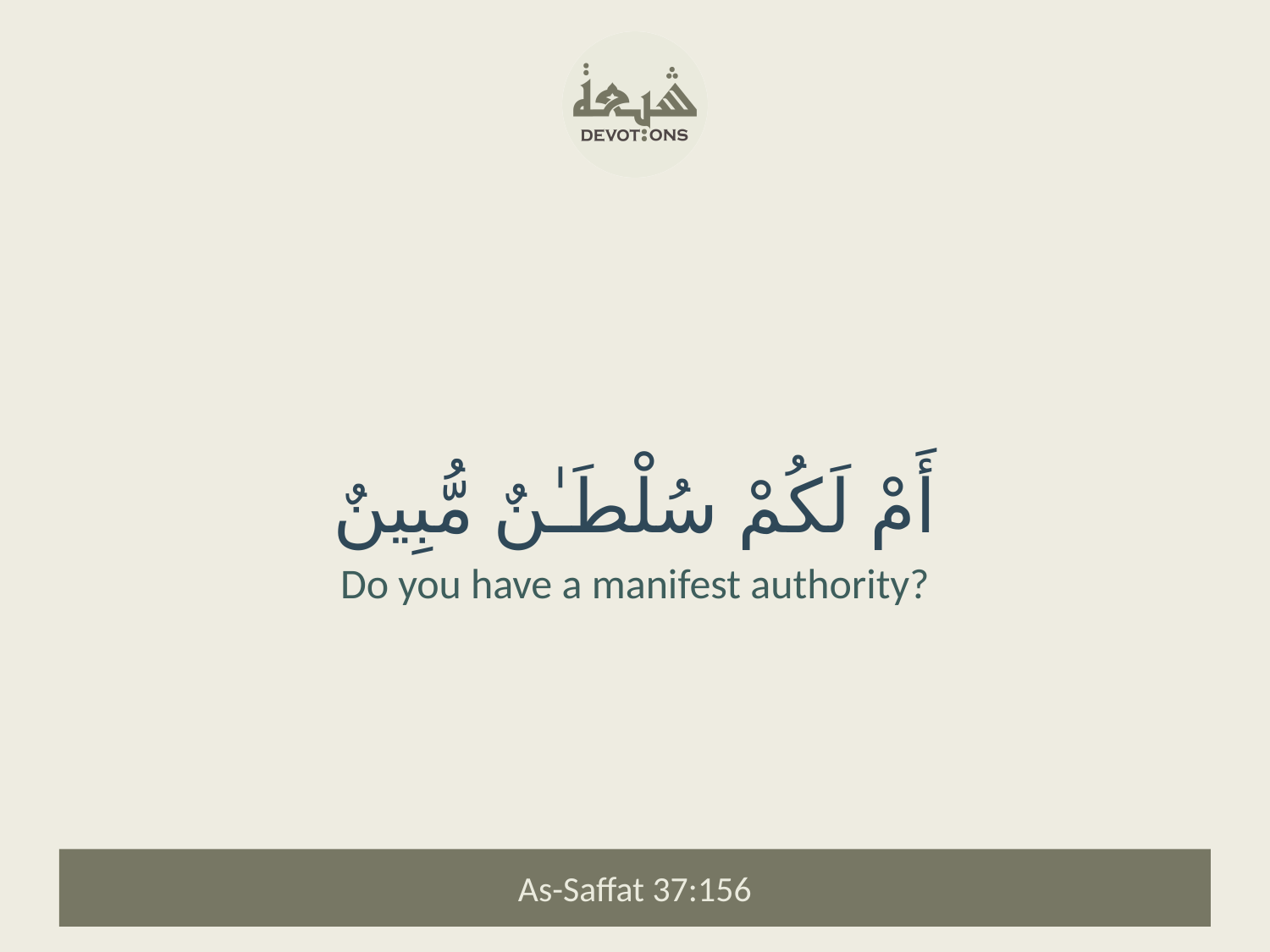

أَمْ لَكُمْ سُلْطَـٰنٌ مُّبِينٌ
Do you have a manifest authority?
As-Saffat 37:156